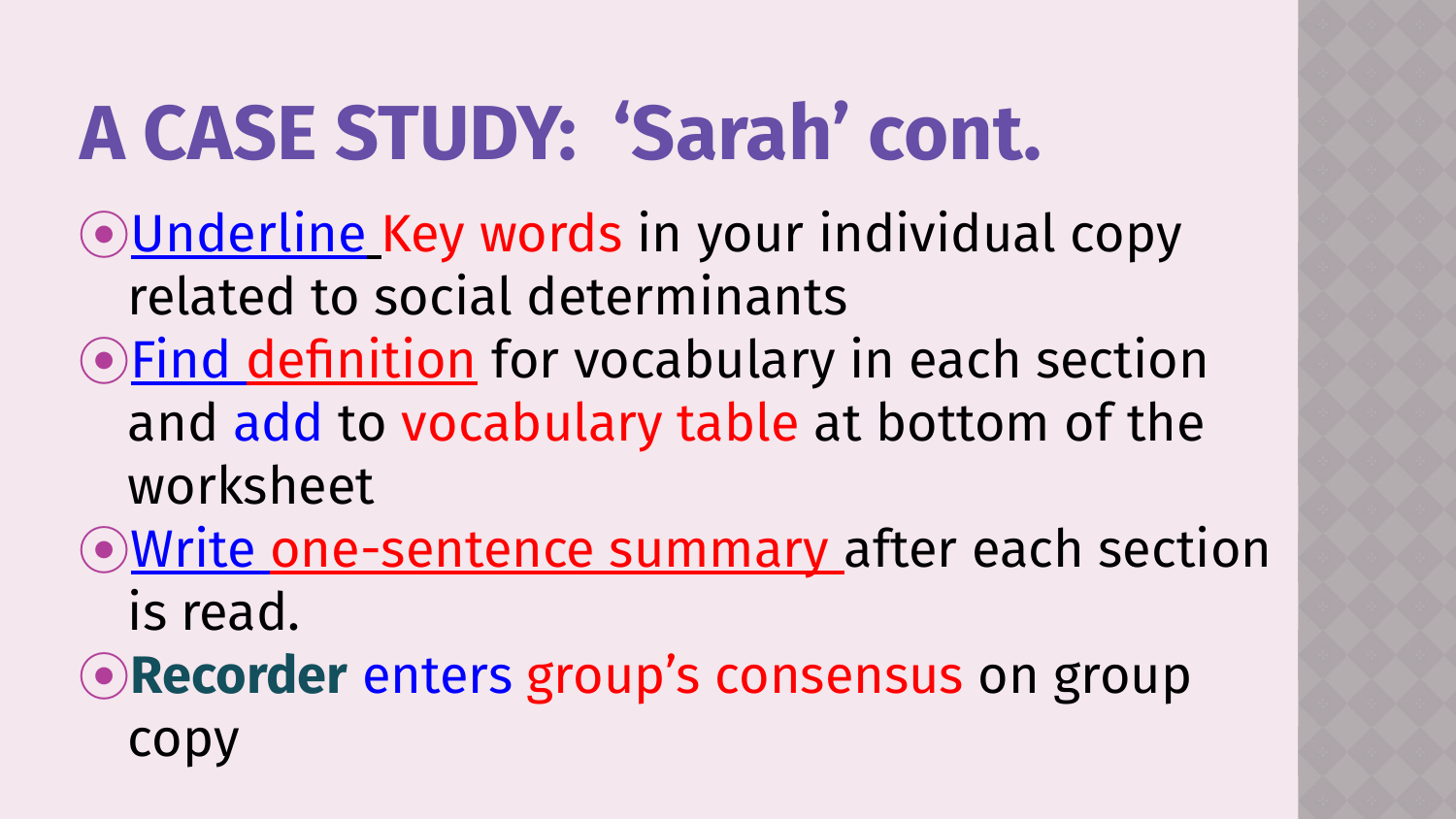

# A CASE STUDY:  ‘Sarah’ cont.
Underline Key words in your individual copy related to social determinants
Find definition for vocabulary in each section and add to vocabulary table at bottom of the worksheet
Write one-sentence summary after each section is read.
Recorder enters group’s consensus on group copy